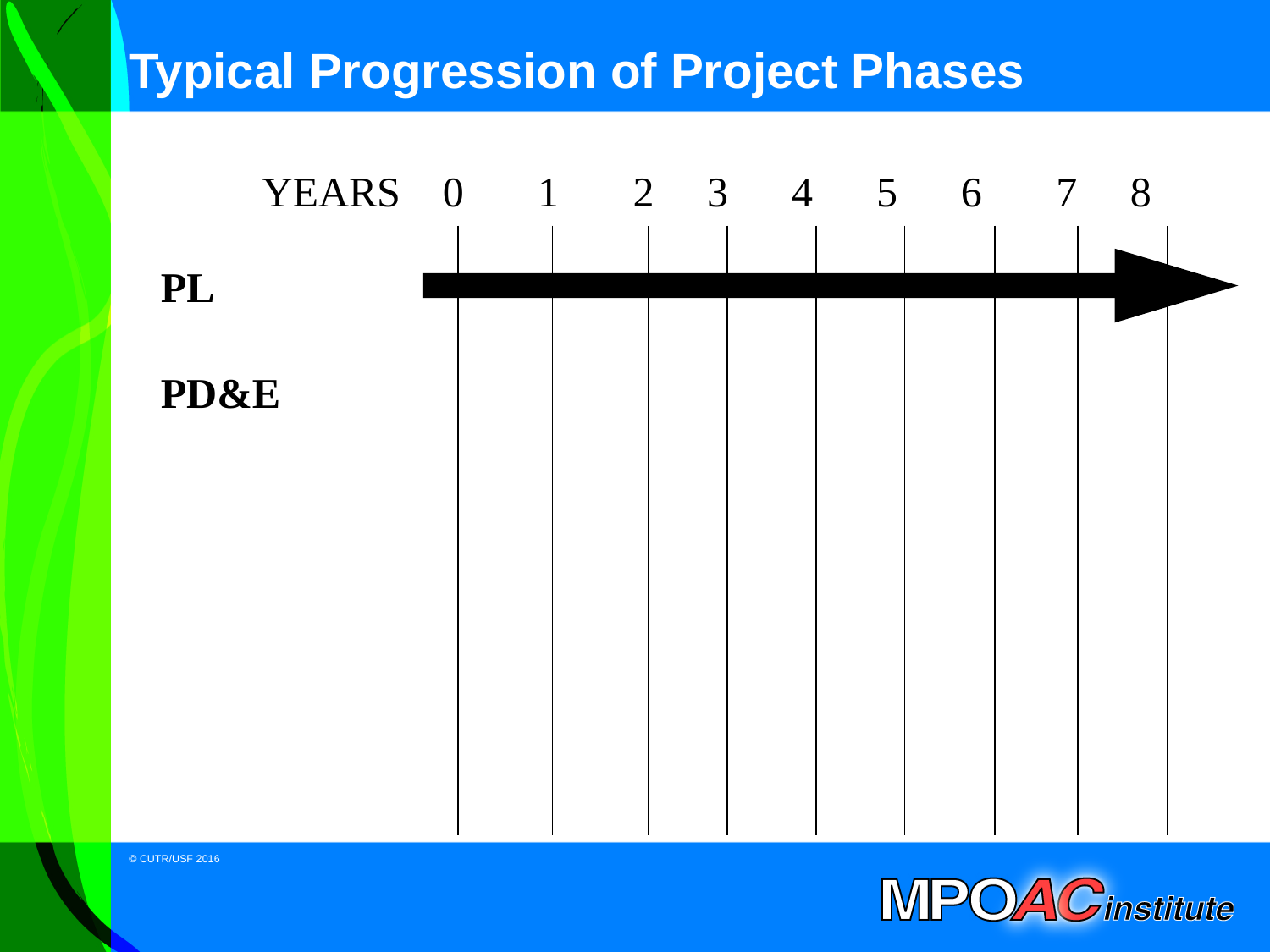

Typical Progression of Project Phases
YEARS    0       1       2     3      4      5      6       7     8
|  |  |  |  |  |  |  |  |  |  |  |  |  |  |  |  |  |
| --- | --- | --- | --- | --- | --- | --- | --- | --- | --- | --- | --- | --- | --- | --- | --- | --- |
|  |  |  |  |  |  |  |  |  |  |  |  |  |  |  |  |  |
|  |  |  |  |  |  |  |  |  |  |  |  |  |  |  |  |  |
|  |  |  |  |  |  |  |  |  |  |  |  |  |  |  |  |  |
|  |  |  |  |  |  |  |  |  |  |  |  |  |  |  |  |  |
|  |  |  |  |  |  |  |  |  |  |  |  |  |  |  |  |  |
PL

PD&E